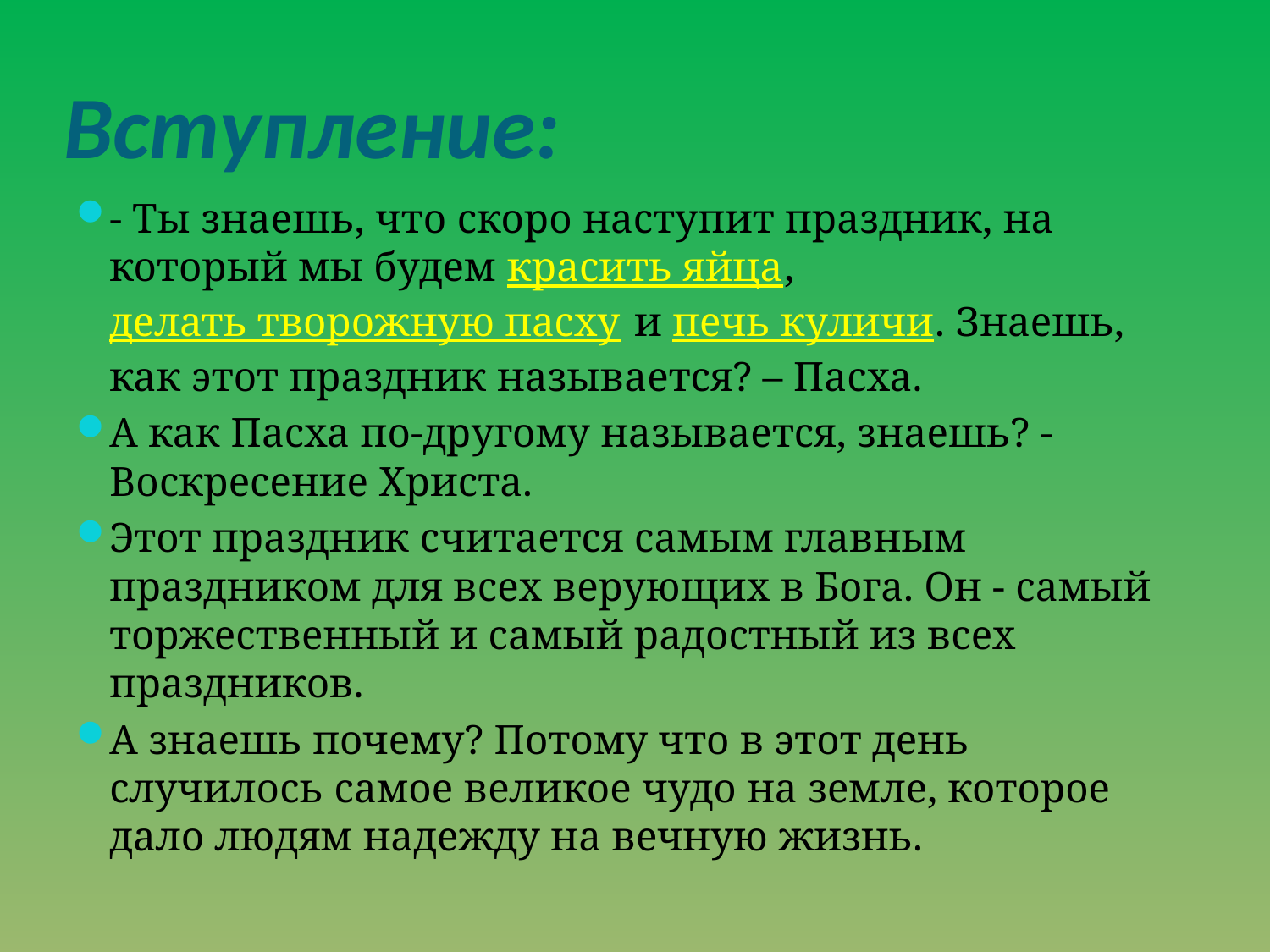

# Вступление:
- Ты знаешь, что скоро наступит праздник, на который мы будем красить яйца, делать творожную пасху и печь куличи. Знаешь, как этот праздник называется? – Пасха.
А как Пасха по-другому называется, знаешь? - Воскресение Христа.
Этот праздник считается самым главным праздником для всех верующих в Бога. Он - самый торжественный и самый радостный из всех праздников.
А знаешь почему? Потому что в этот день случилось самое великое чудо на земле, которое дало людям надежду на вечную жизнь.